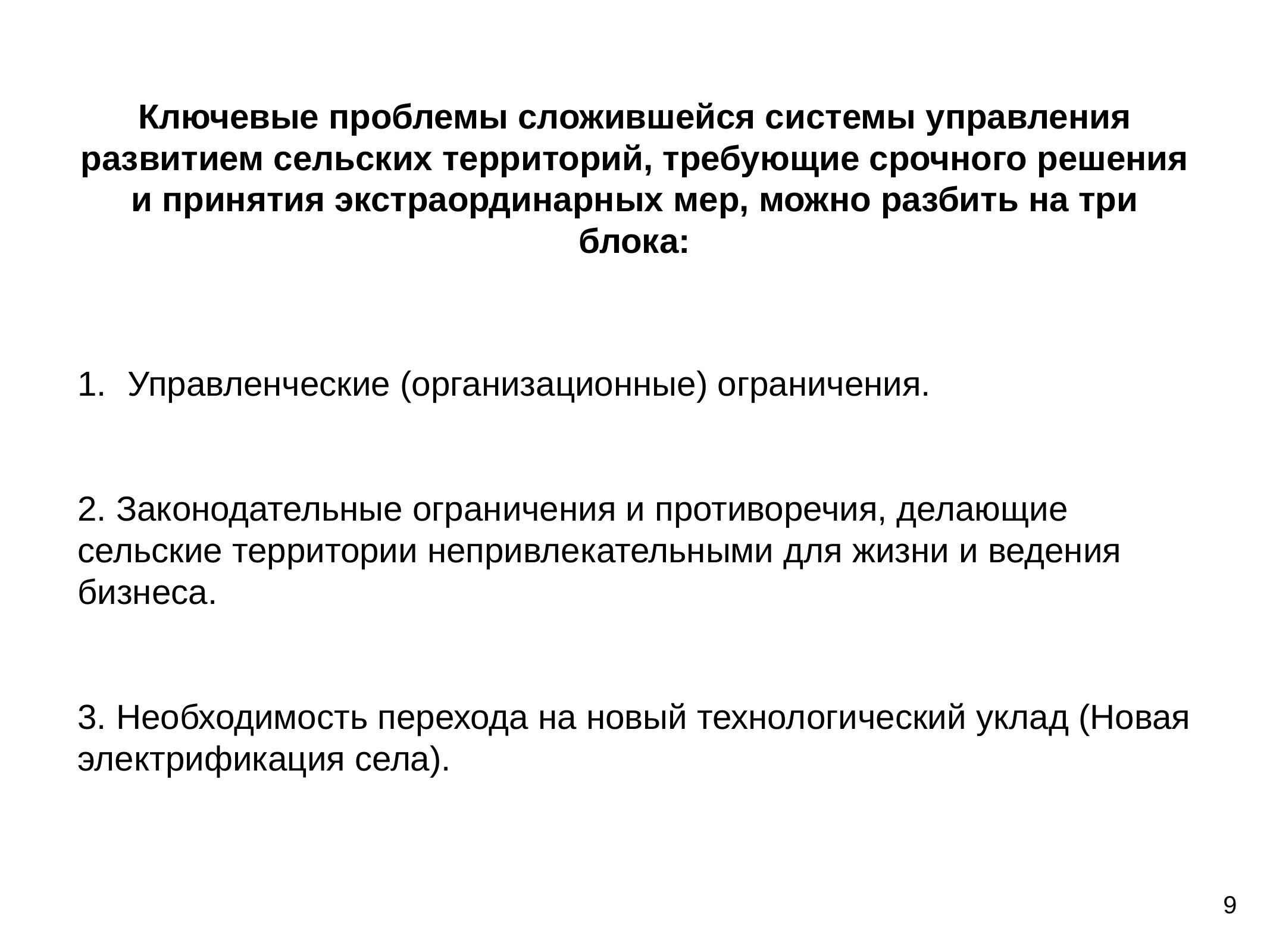

Ключевые проблемы сложившейся системы управления развитием сельских территорий, требующие срочного решения и принятия экстраординарных мер, можно разбить на три блока:

Управленческие (организационные) ограничения.

2. Законодательные ограничения и противоречия, делающие сельские территории непривлекательными для жизни и ведения бизнеса.

3. Необходимость перехода на новый технологический уклад (Новая электрификация села).
9